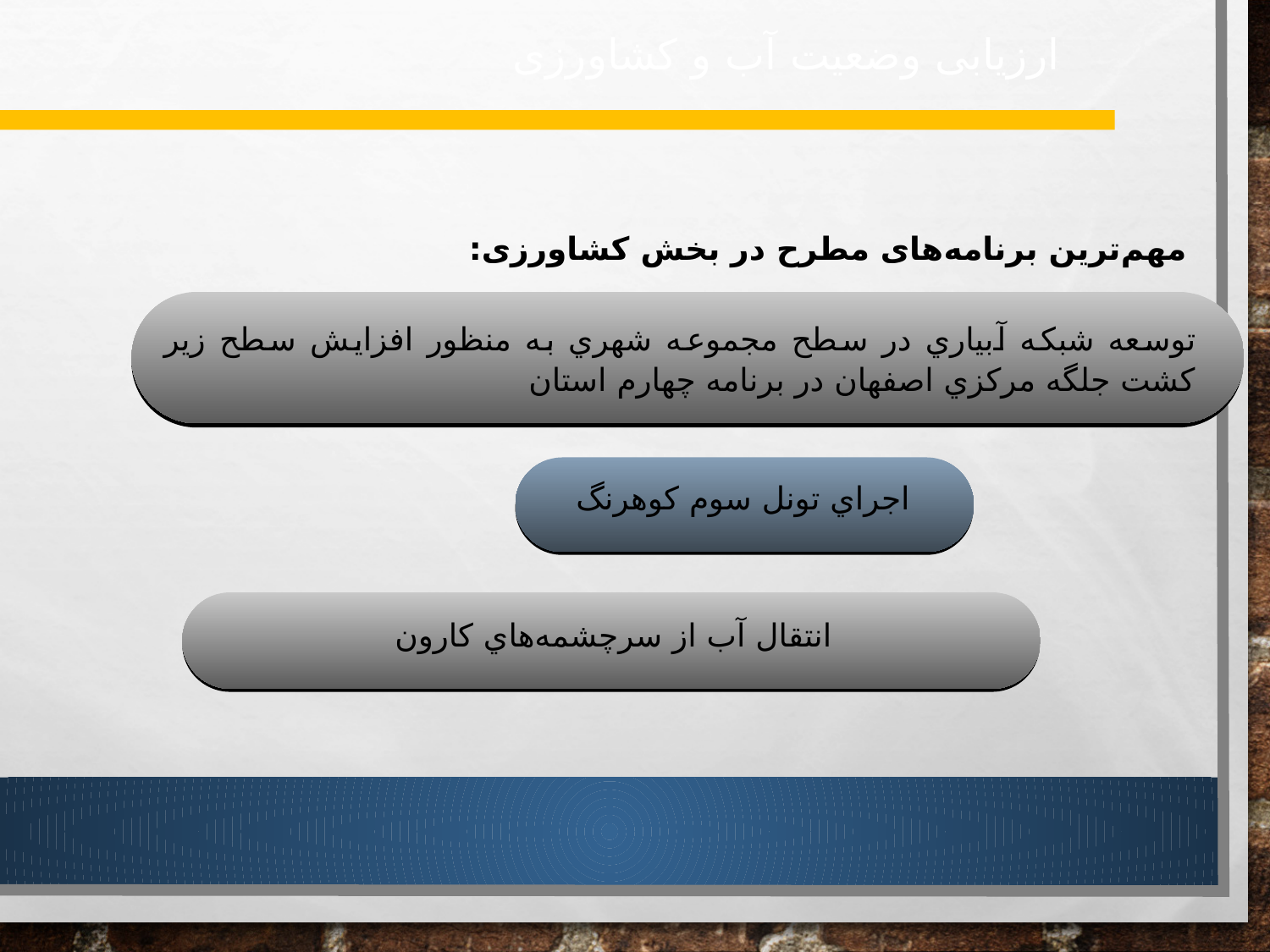

ارزیابی وضعیت آب و کشاورزی
مهم‌ترین برنامه‌های مطرح در بخش کشاورزی:

توسعه شبكه آبياري در سطح مجموعه شهري به منظور افزايش سطح زير كشت جلگه مركزي اصفهان در برنامه چهارم استان

اجراي تونل سوم كوهرنگ

انتقال آب از سرچشمه‌هاي كارون